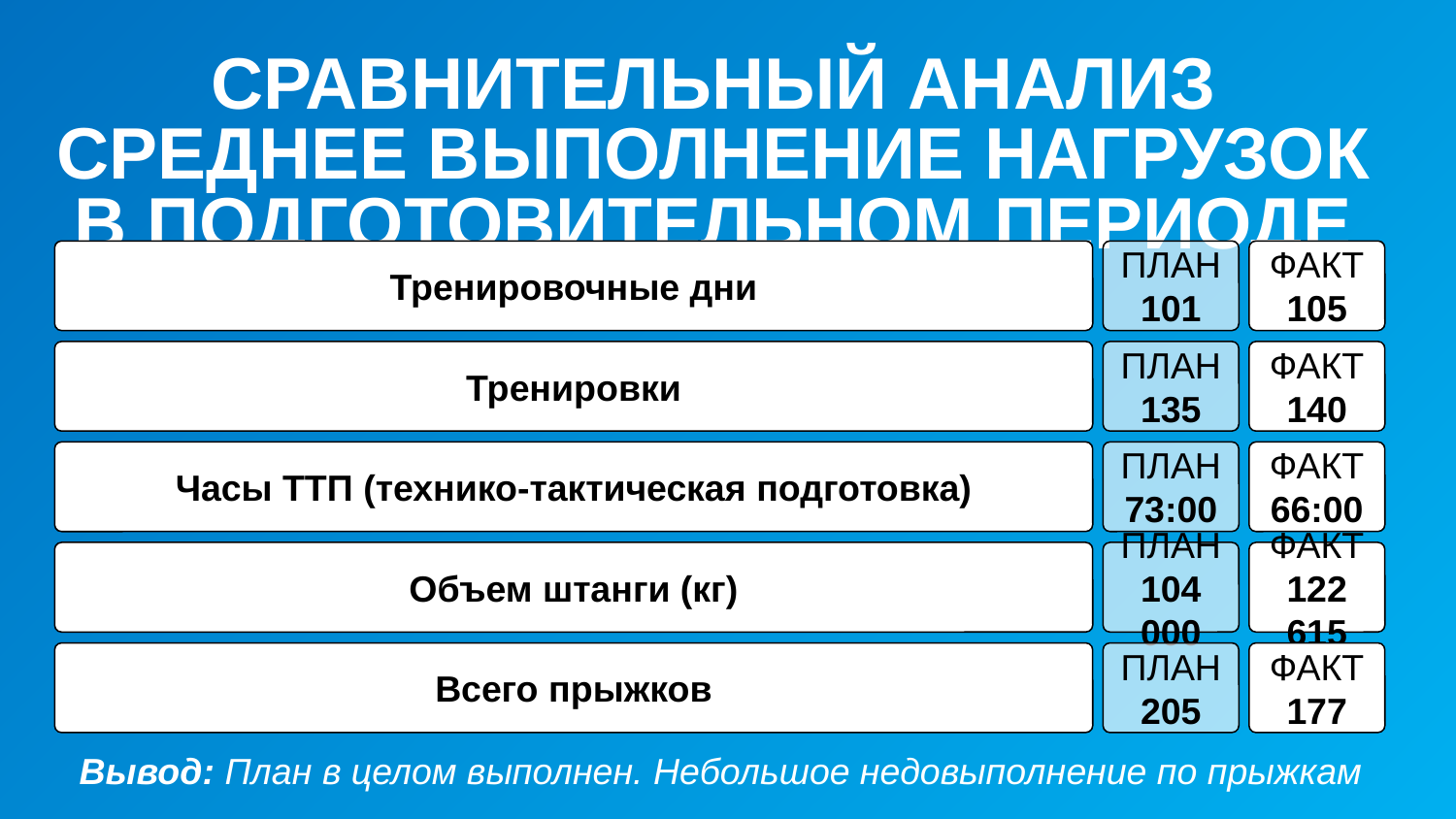

СРАВНИТЕЛЬНЫЙ АНАЛИЗ СРЕДНЕЕ ВЫПОЛНЕНИЕ НАГРУЗОК В ПОДГОТОВИТЕЛЬНОМ ПЕРИОДЕ
(мужской состав)
Тренировочные дни
ПЛАН
101
ФАКТ
105
Тренировки
ПЛАН
135
ФАКТ
140
Часы ТТП (технико-тактическая подготовка)
ПЛАН
73:00
ФАКТ
66:00
Объем штанги (кг)
ПЛАН
104 000
ФАКТ
122 615
Всего прыжков
ПЛАН
205
ФАКТ
177
Вывод: План в целом выполнен. Небольшое недовыполнение по прыжкам